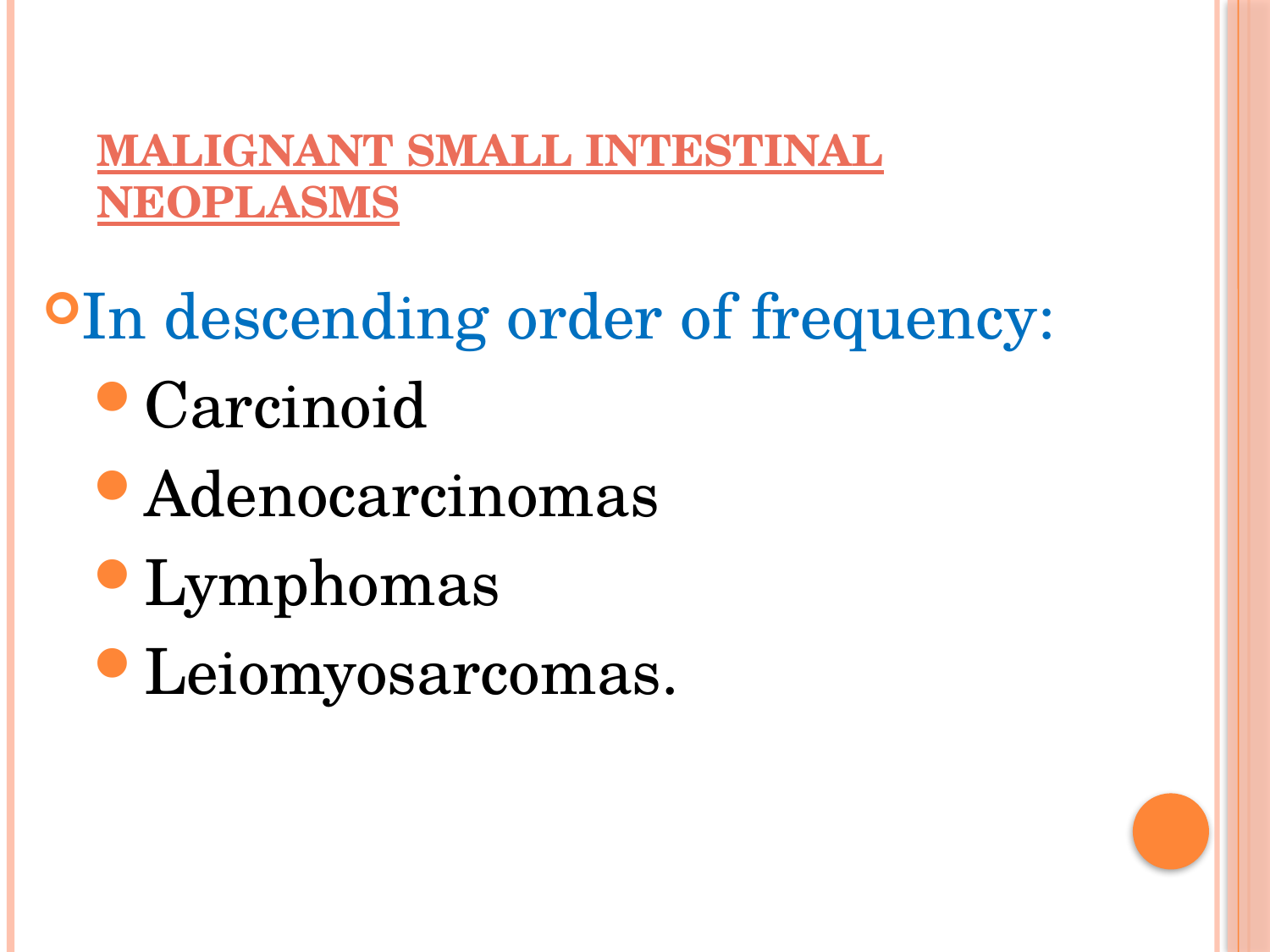

# Malignant Small Intestinal Neoplasms

In descending order of frequency:
Carcinoid
Adenocarcinomas
Lymphomas
Leiomyosarcomas.